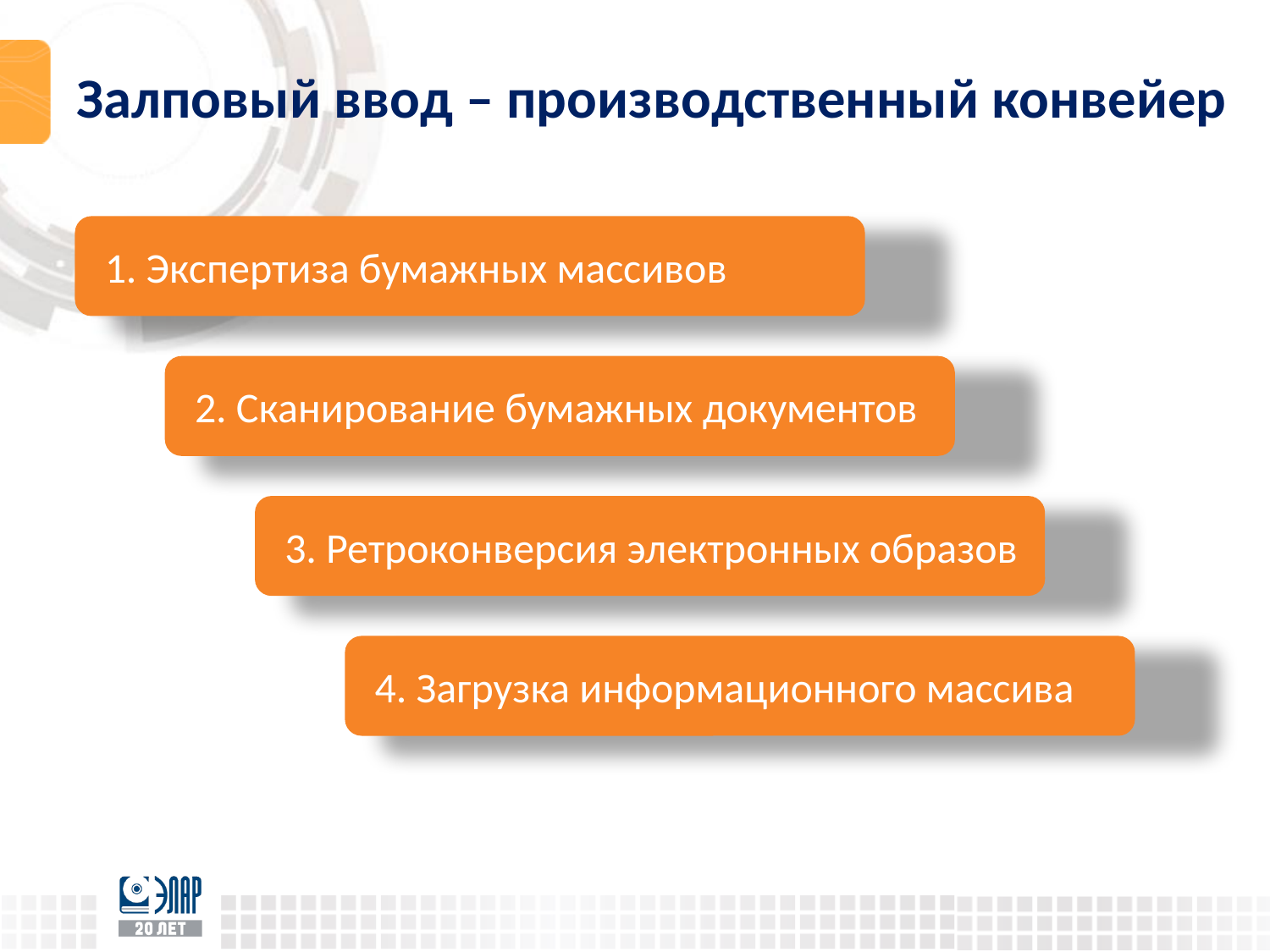

# Залповый ввод – производственный конвейер
1. Экспертиза бумажных массивов
2. Сканирование бумажных документов
3. Ретроконверсия электронных образов
4. Загрузка информационного массива